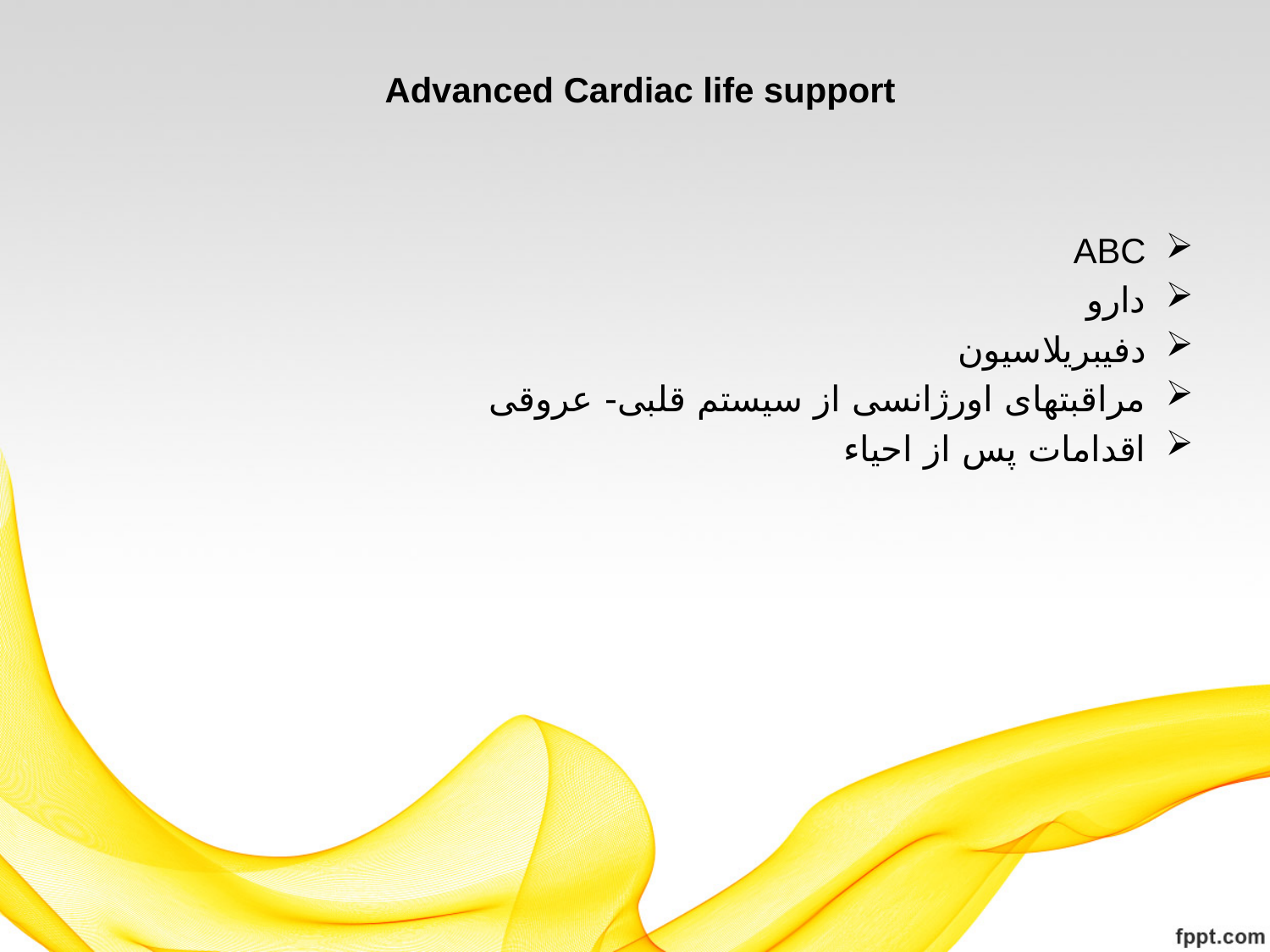

# Advanced Cardiac life support
ABC
دارو
دفیبریلاسیون
مراقبتهای اورژانسی از سیستم قلبی- عروقی
اقدامات پس از احیاء